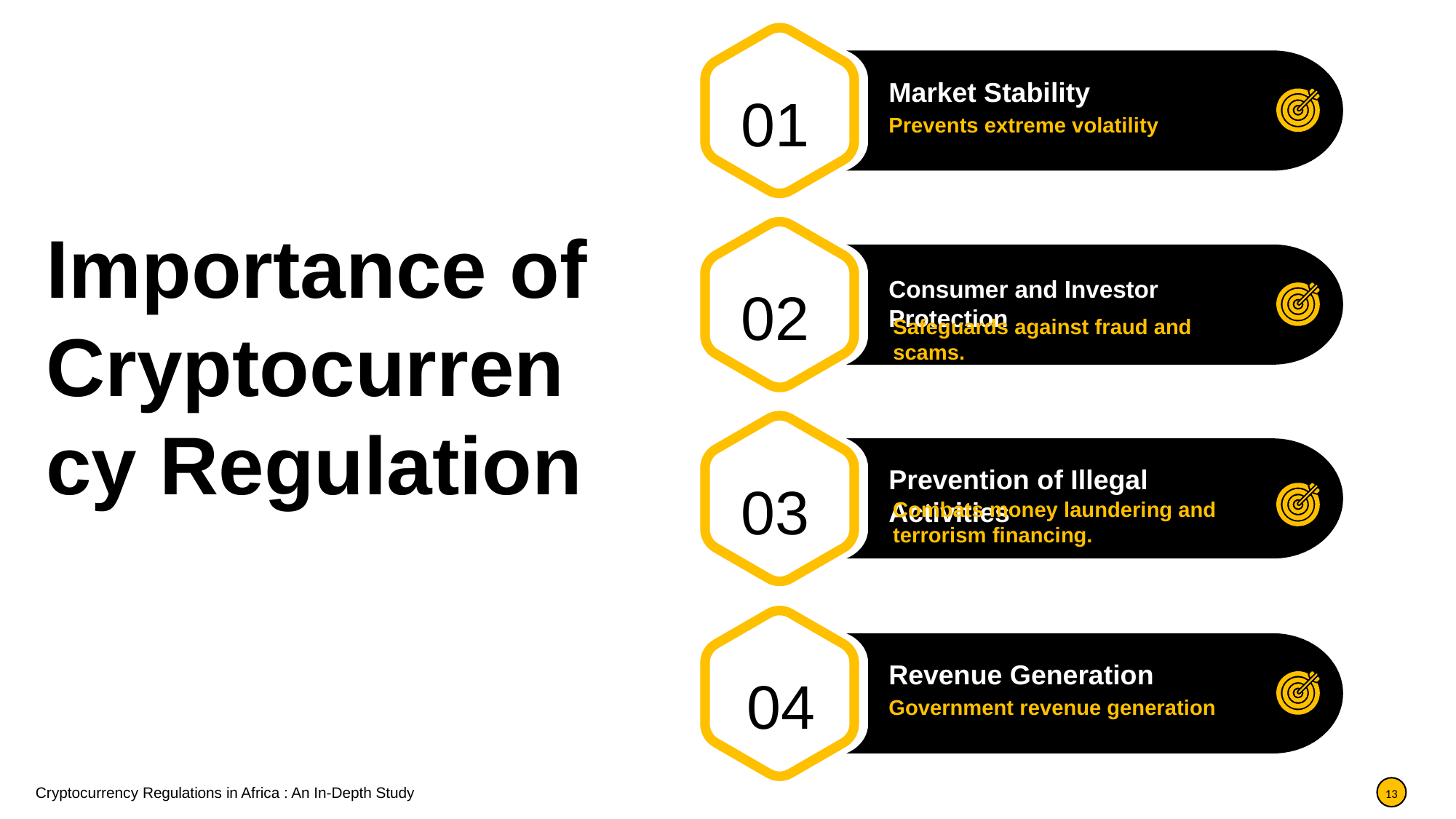

Market Stability
01

Prevents extreme volatility

Consumer and Investor Protection
02

Safeguards against fraud and scams.

Prevention of Illegal Activities
03

Combats money laundering and terrorism financing.
Importance of Cryptocurrency Regulation

Revenue Generation
04

Government revenue generation

Cryptocurrency Regulations in Africa : An In-Depth Study

13